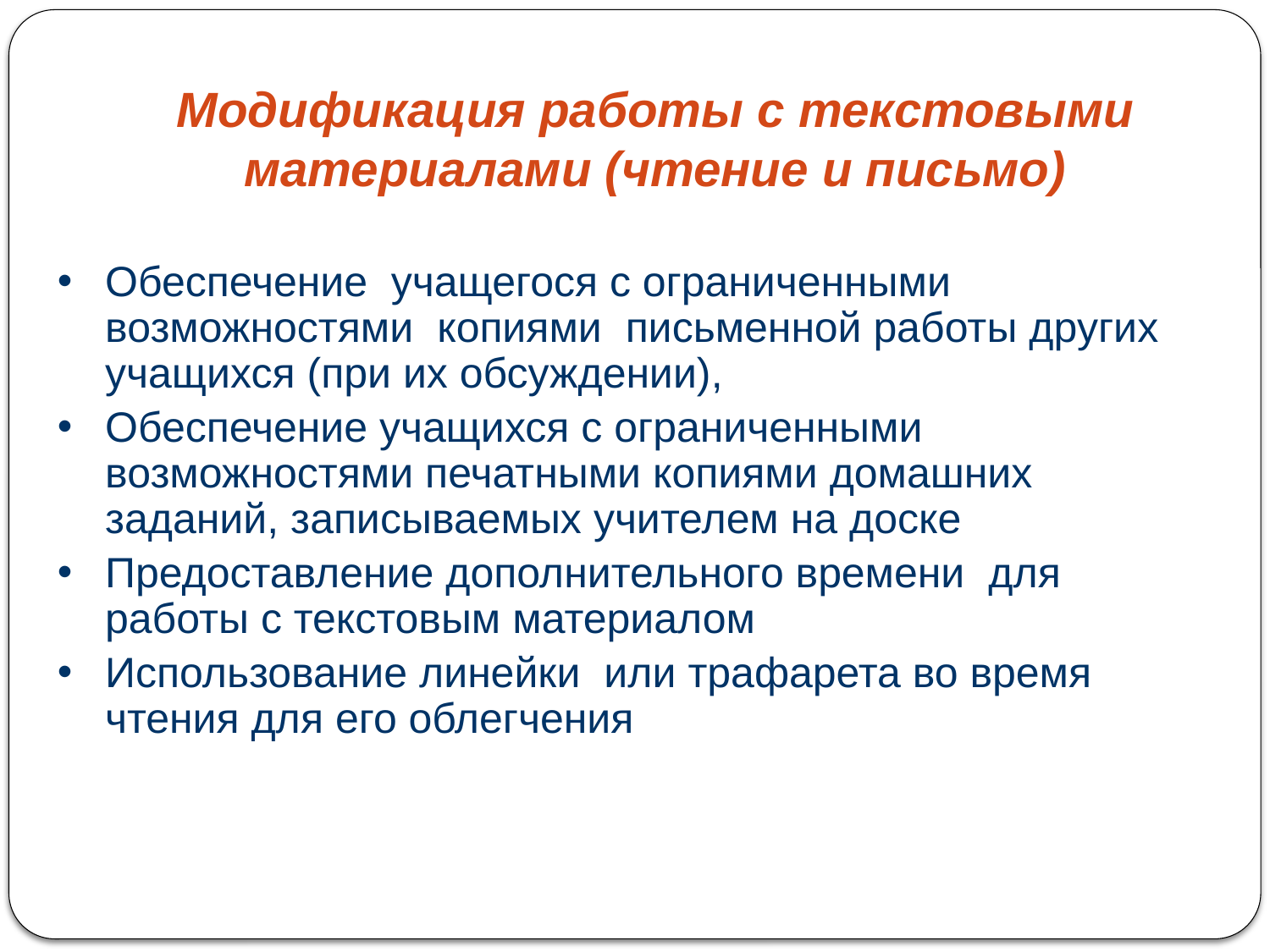

Модификация работы с текстовыми материалами (чтение и письмо)
Обеспечение  учащегося с ограниченными возможностями  копиями  письменной работы других учащихся (при их обсуждении),
Обеспечение учащихся с ограниченными возможностями печатными копиями домашних заданий, записываемых учителем на доске
Предоставление дополнительного времени  для работы с текстовым материалом
Использование линейки  или трафарета во время чтения для его облегчения